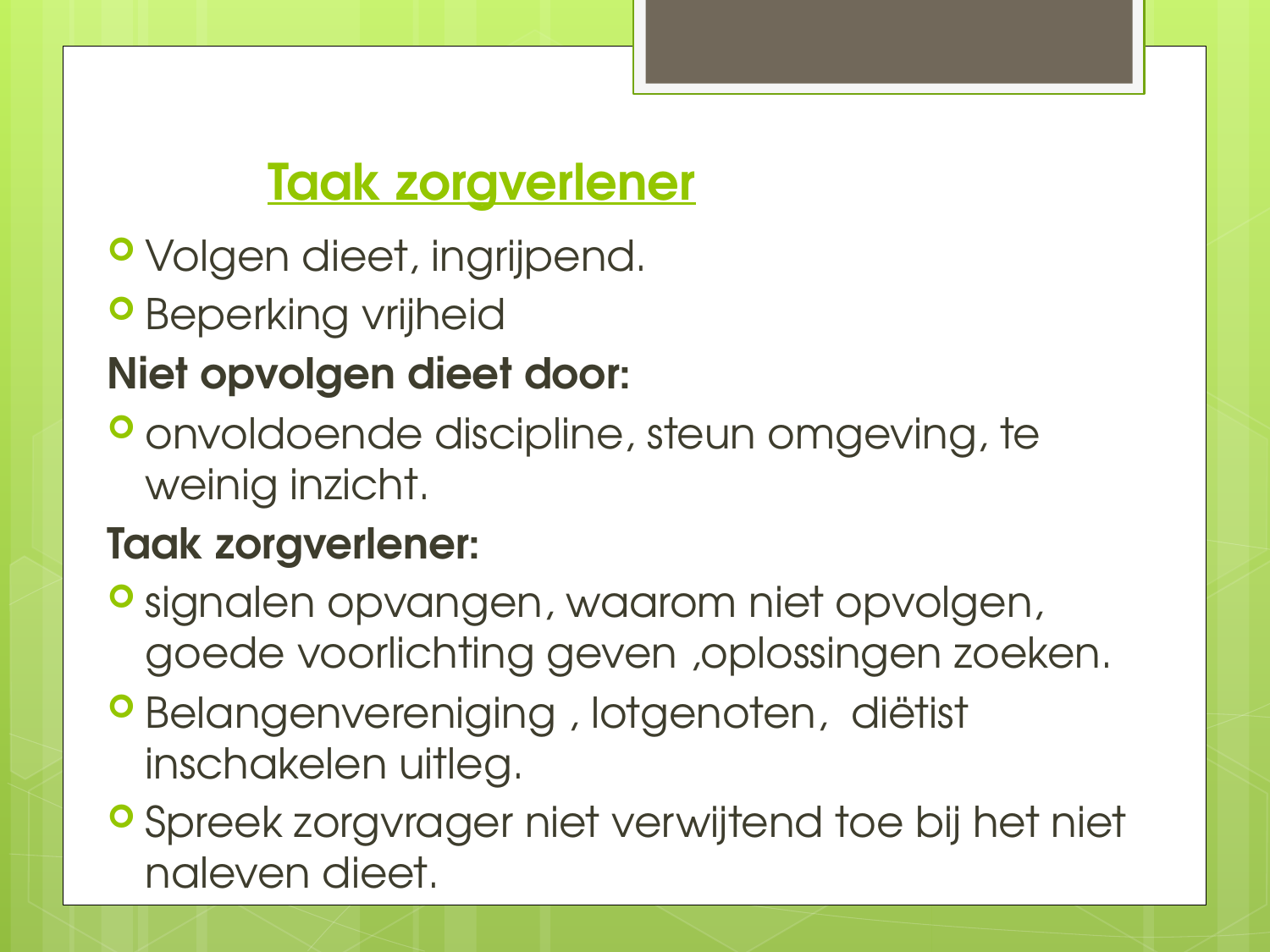

# Taak zorgverlener
Volgen dieet, ingrijpend.
Beperking vrijheid
Niet opvolgen dieet door:
onvoldoende discipline, steun omgeving, te weinig inzicht.
Taak zorgverlener:
signalen opvangen, waarom niet opvolgen, goede voorlichting geven ,oplossingen zoeken.
Belangenvereniging , lotgenoten,  diëtist inschakelen uitleg.
Spreek zorgvrager niet verwijtend toe bij het niet naleven dieet.